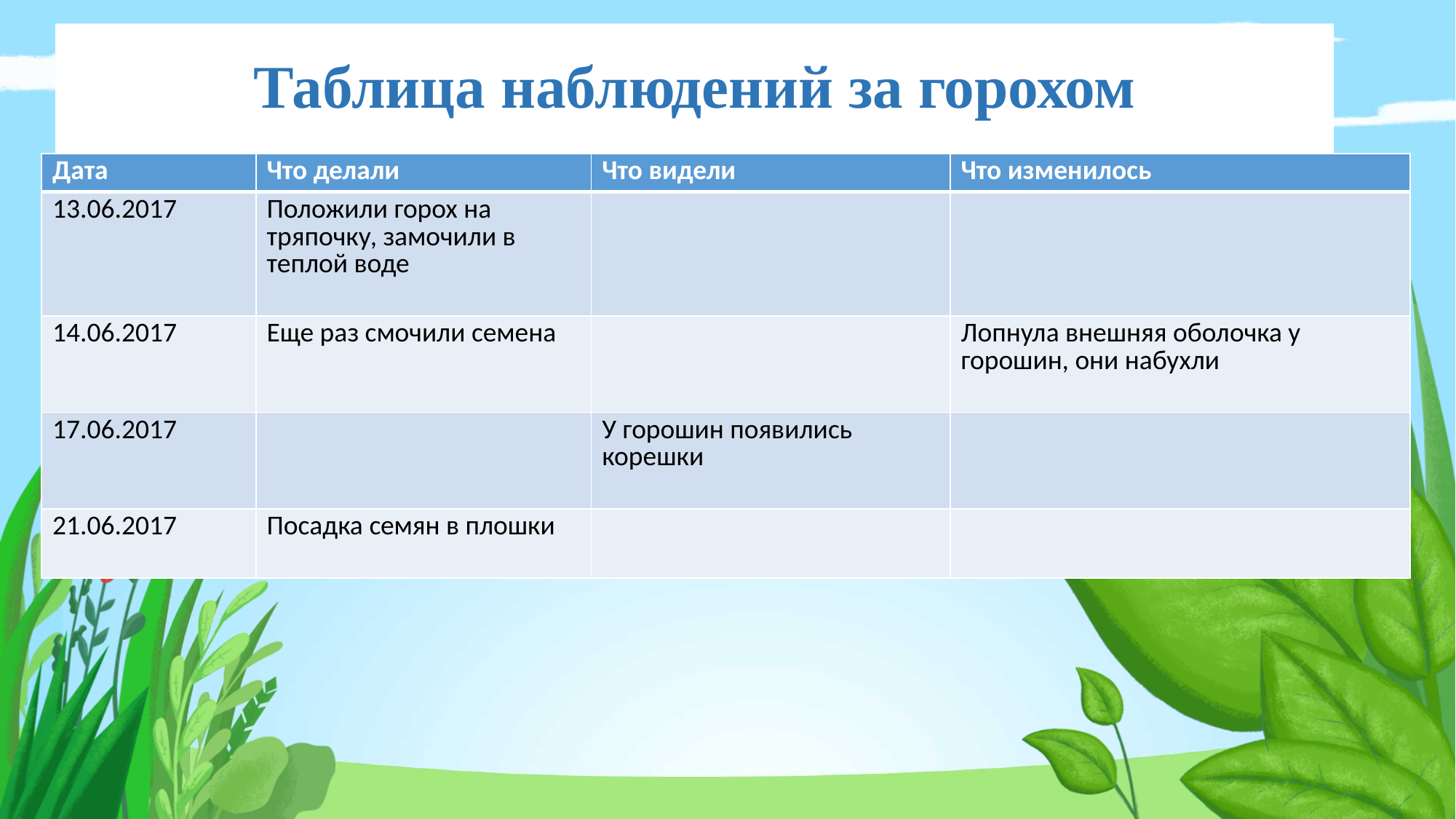

Таблица наблюдений за горохом
| Дата | Что делали | Что видели | Что изменилось |
| --- | --- | --- | --- |
| 13.06.2017 | Положили горох на тряпочку, замочили в теплой воде |  |  |
| 14.06.2017 | Еще раз смочили семена |  | Лопнула внешняя оболочка у горошин, они набухли |
| 17.06.2017 |  | У горошин появились корешки |  |
| 21.06.2017 | Посадка семян в плошки |  |  |